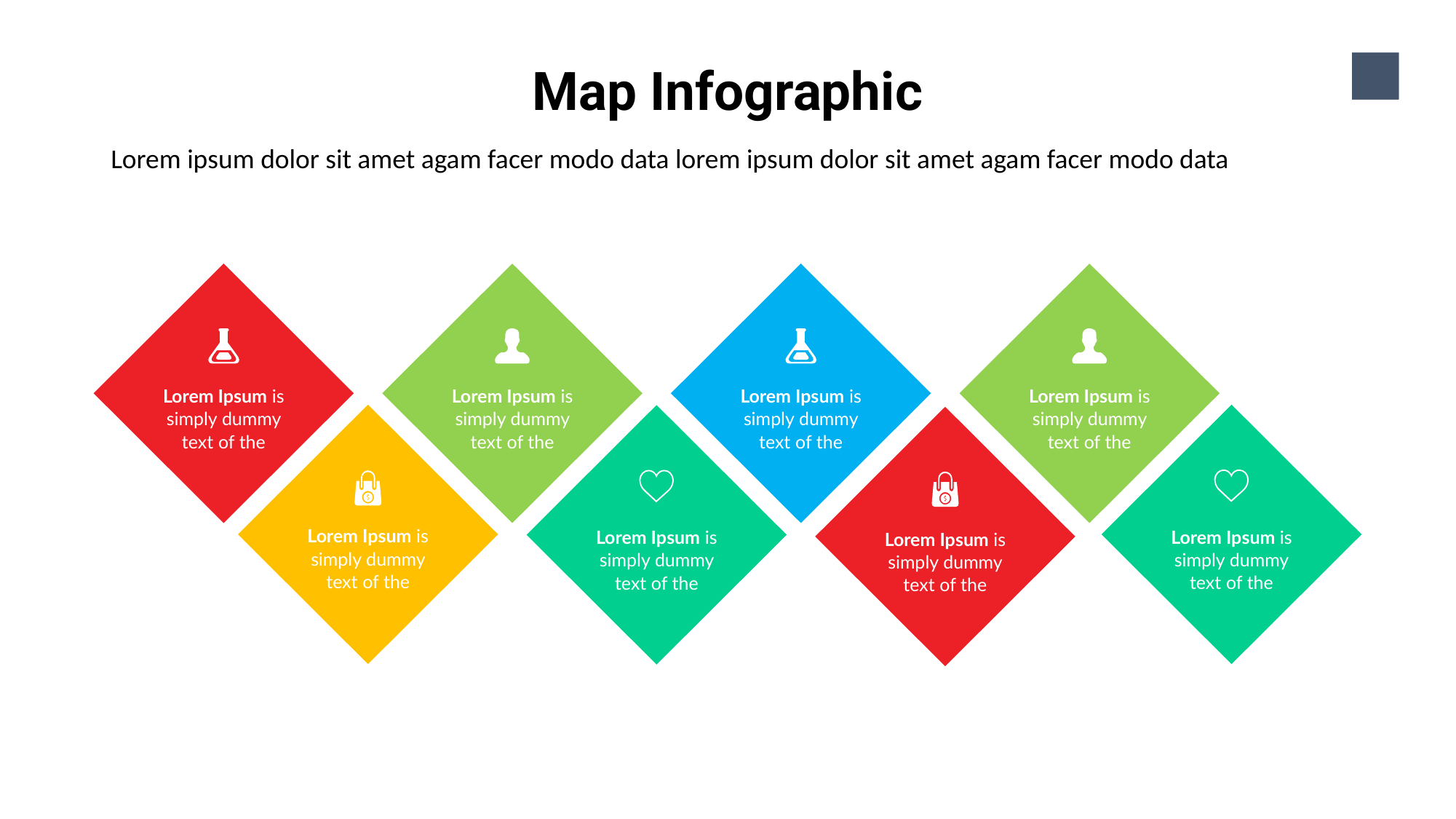

Map Infographic

8
Lorem ipsum dolor sit amet agam facer modo data lorem ipsum dolor sit amet agam facer modo data

Lorem Ipsum is simply dummy text of the

Lorem Ipsum is simply dummy text of the

Lorem Ipsum is simply dummy text of the

Lorem Ipsum is simply dummy text of the

Lorem Ipsum is simply dummy text of the

Lorem Ipsum is simply dummy text of the

Lorem Ipsum is simply dummy text of the
Lorem Ipsum is simply dummy text of the